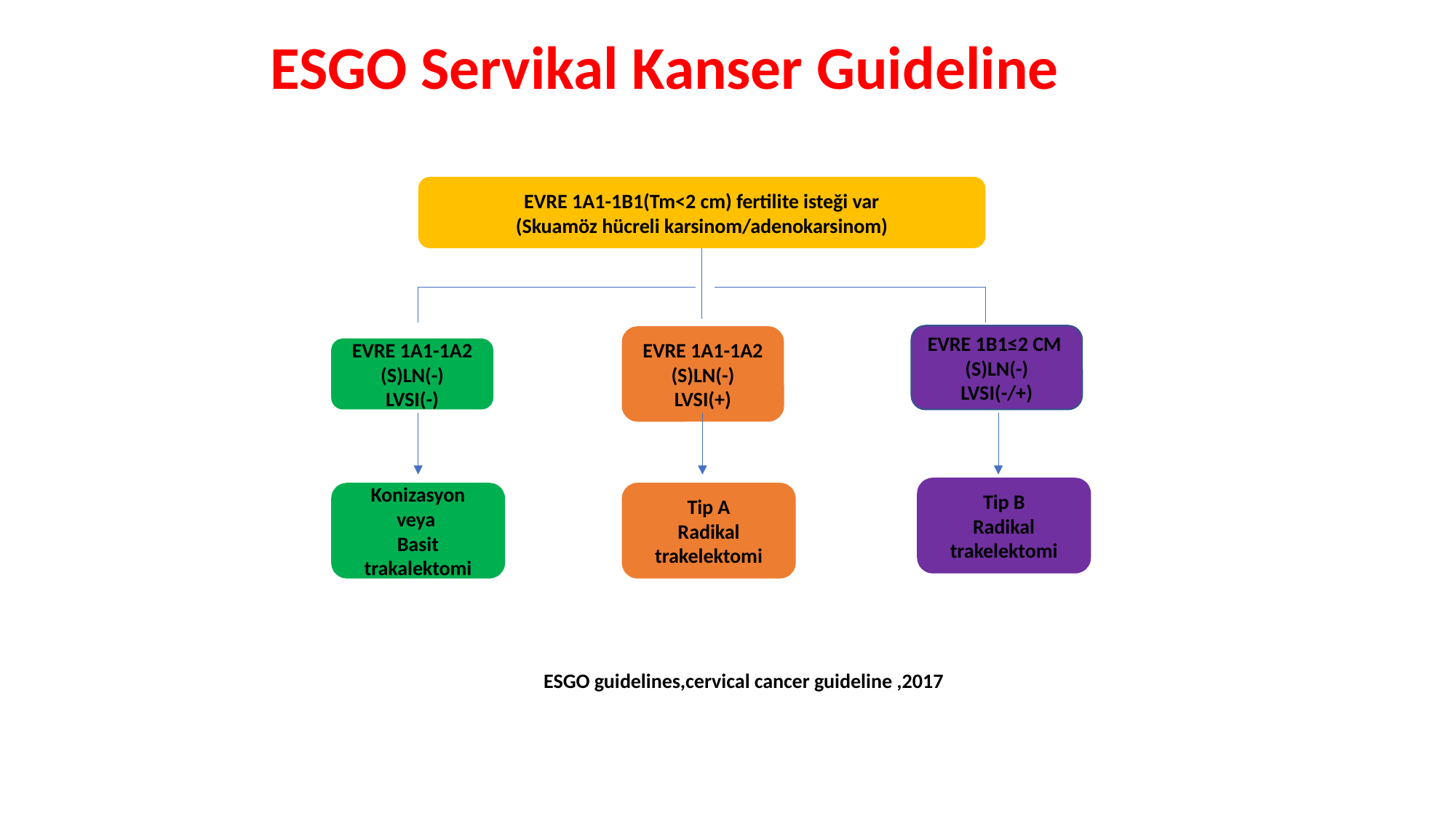

ESGO Servikal Kanser Guideline
EVRE 1A1-1B1(Tm<2 cm) fertilite isteği var
(Skuamöz hücreli karsinom/adenokarsinom)
EVRE 1B1≤2 CM
(S)LN(-)
LVSI(-/+)
EVRE 1A1-1A2
(S)LN(-)
LVSI(+)
EVRE 1A1-1A2
(S)LN(-)
LVSI(-)
Tip B
Radikal trakelektomi
Tip A
Radikal trakelektomi
Konizasyon
veya
Basit trakalektomi
ESGO guidelines,cervical cancer guideline ,2017